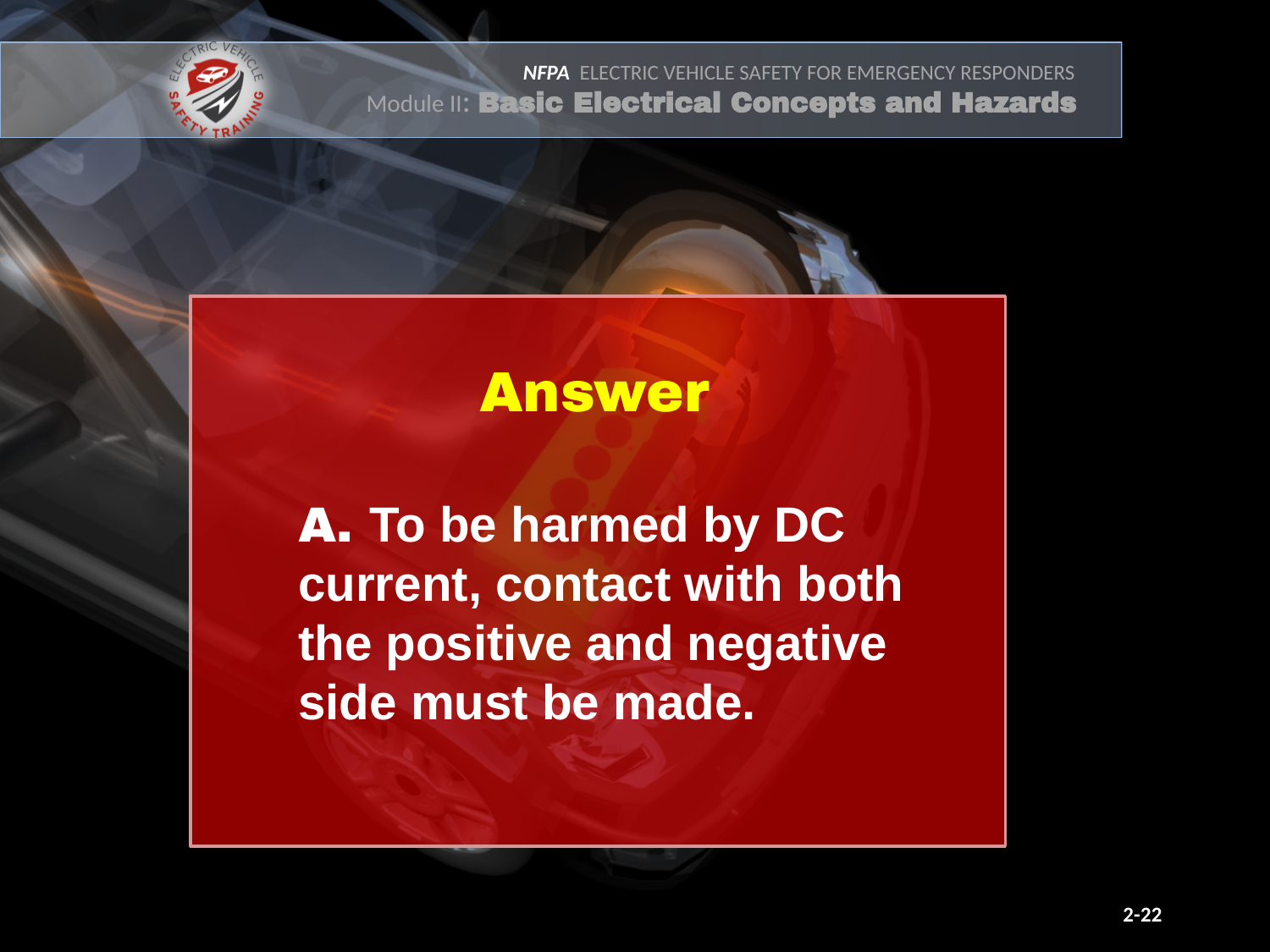

Answer
A. To be harmed by DC current, contact with both the positive and negative side must be made.
2-22